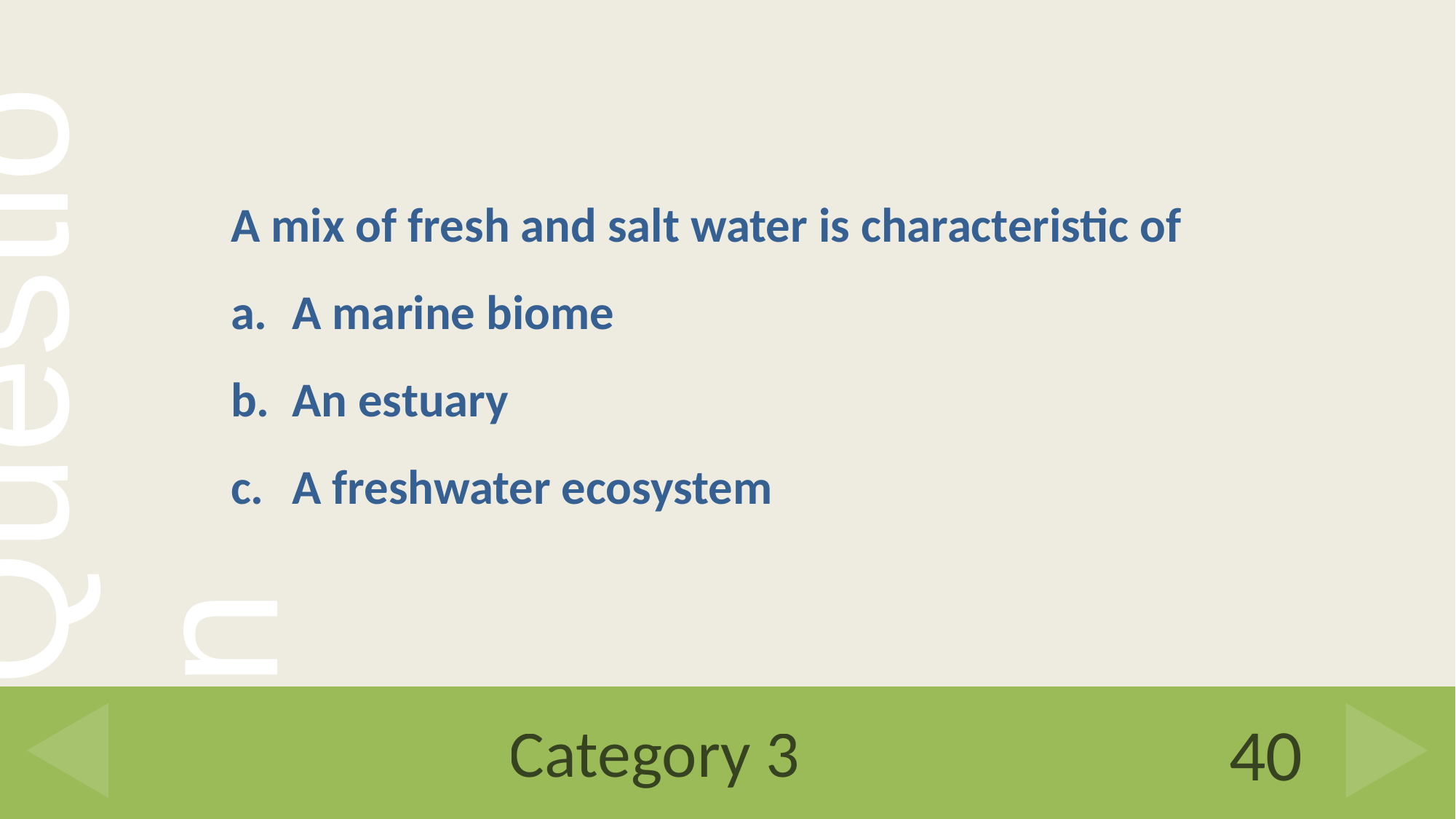

A mix of fresh and salt water is characteristic of
A marine biome
An estuary
A freshwater ecosystem
# Category 3
40